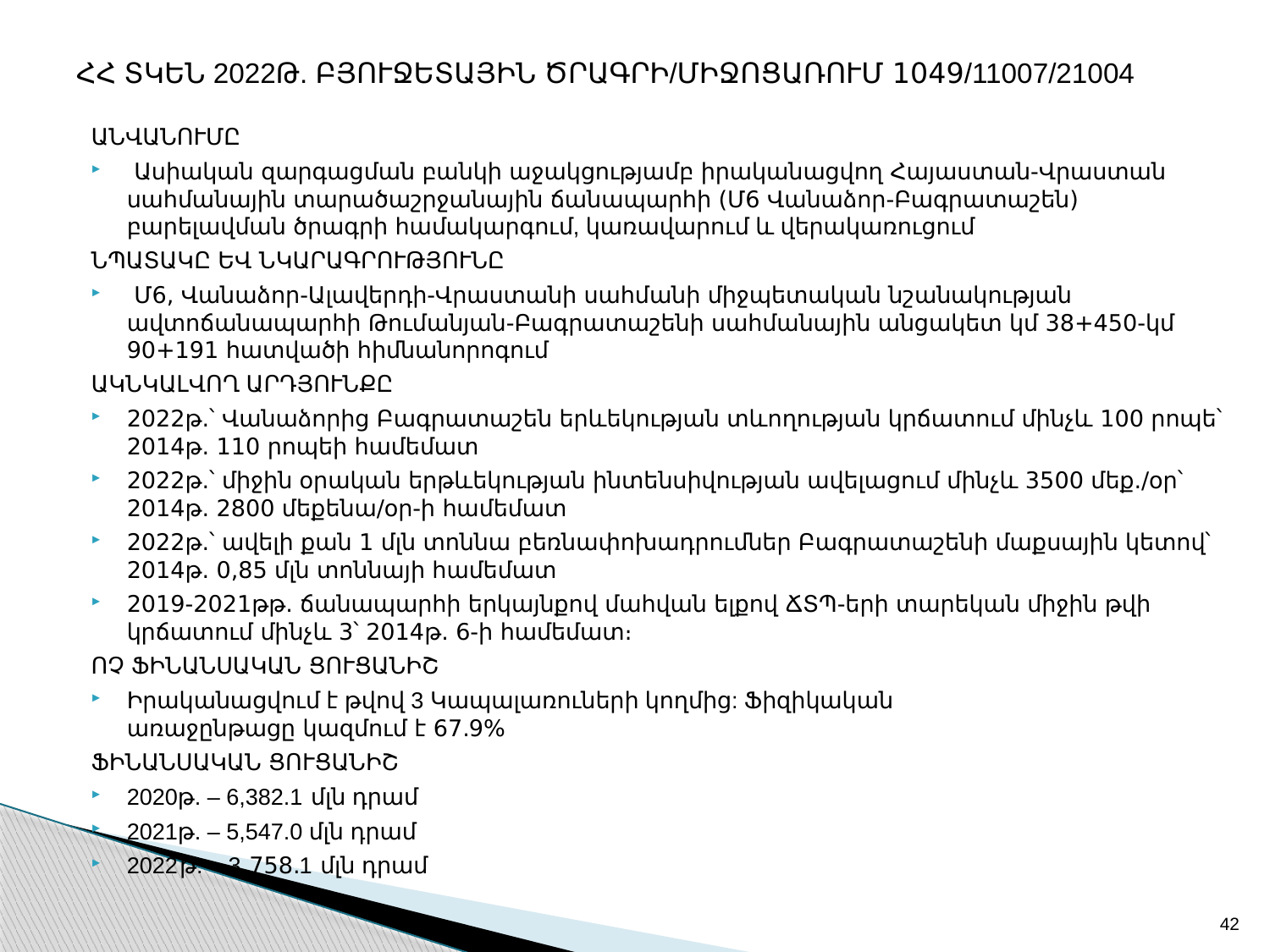

# ՀՀ ՏԿԵՆ 2022Թ. ԲՅՈՒՋԵՏԱՅԻՆ ԾՐԱԳՐԻ/ՄԻՋՈՑԱՌՈՒՄ 1049/11007/21004
ԱՆՎԱՆՈՒՄԸ
 Ասիական զարգացման բանկի աջակցությամբ իրականացվող Հայաստան-Վրաստան սահմանային տարածաշրջանային ճանապարհի (Մ6 Վանաձոր-Բագրատաշեն) բարելավման ծրագրի համակարգում, կառավարում և վերակառուցում
ՆՊԱՏԱԿԸ ԵՎ ՆԿԱՐԱԳՐՈՒԹՅՈՒՆԸ
 Մ6, Վանաձոր-Ալավերդի-Վրաստանի սահմանի միջպետական նշանակության ավտոճանապարհի Թումանյան-Բագրատաշենի սահմանային անցակետ կմ 38+450-կմ 90+191 հատվածի հիմնանորոգում
ԱԿՆԿԱԼՎՈՂ ԱՐԴՅՈՒՆՔԸ
2022թ.՝ Վանաձորից Բագրատաշեն երևեկության տևողության կրճատում մինչև 100 րոպե՝ 2014թ. 110 րոպեի համեմատ
2022թ.՝ միջին օրական երթևեկության ինտենսիվության ավելացում մինչև 3500 մեք./օր՝ 2014թ. 2800 մեքենա/օր-ի համեմատ
2022թ.՝ ավելի քան 1 մլն տոննա բեռնափոխադրումներ Բագրատաշենի մաքսային կետով՝ 2014թ. 0,85 մլն տոննայի համեմատ
2019-2021թթ. ճանապարհի երկայնքով մահվան ելքով ՃՏՊ-երի տարեկան միջին թվի կրճատում մինչև 3՝ 2014թ. 6-ի համեմատ։
ՈՉ ՖԻՆԱՆՍԱԿԱՆ ՑՈՒՑԱՆԻՇ
Իրականացվում է թվով 3 Կապալառուների կողմից: Ֆիզիկական առաջընթացը կազմում է 67.9%
ՖԻՆԱՆՍԱԿԱՆ ՑՈՒՑԱՆԻՇ
2020թ. – 6,382.1 մլն դրամ
2021թ. – 5,547.0 մլն դրամ
2022թ. – 3,758.1 մլն դրամ

42